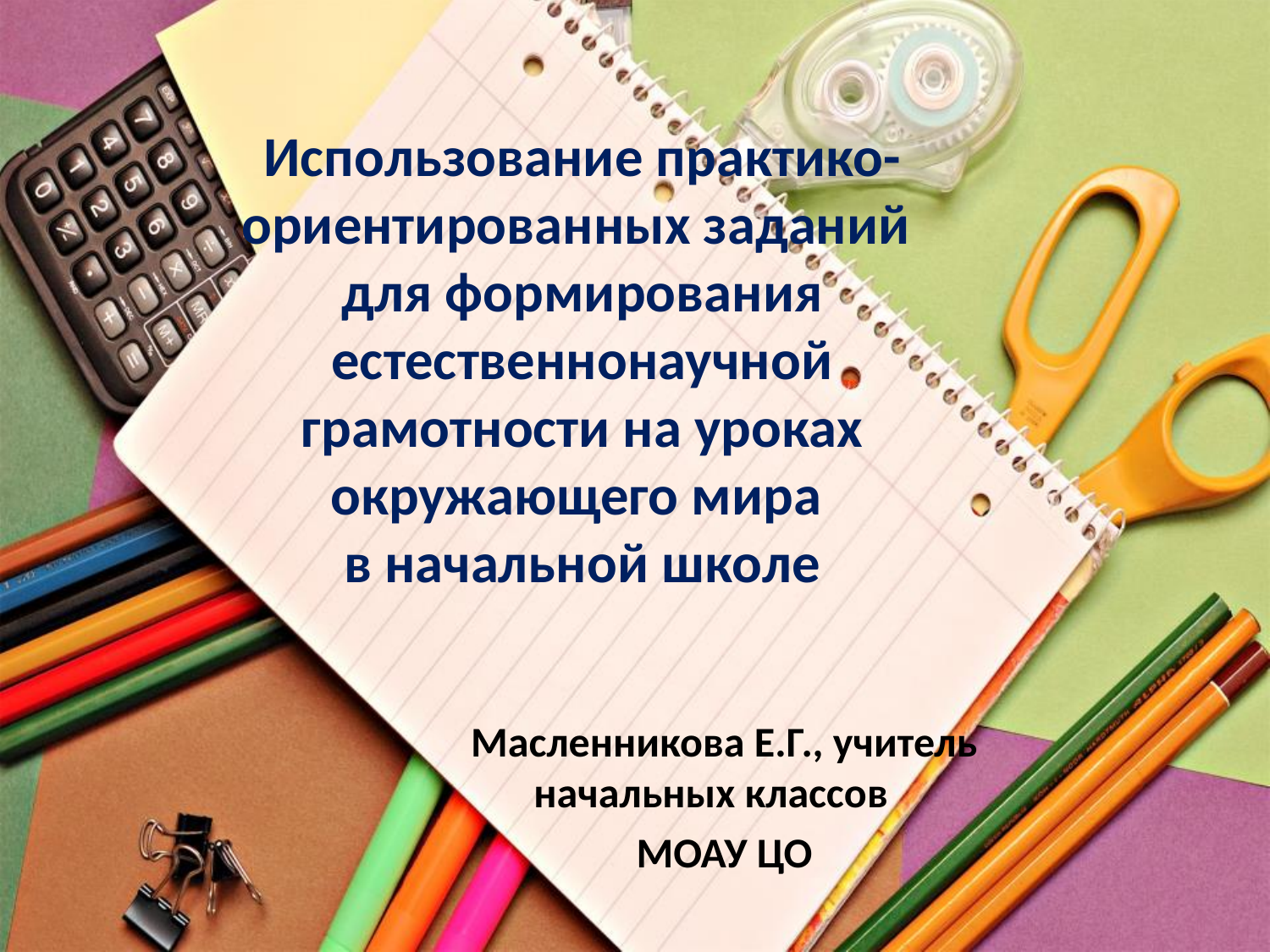

# Использование практико-ориентированных заданий для формирования естественнонаучной грамотности на уроках окружающего мира в начальной школе
Масленникова Е.Г., учитель начальных классов
МОАУ ЦО